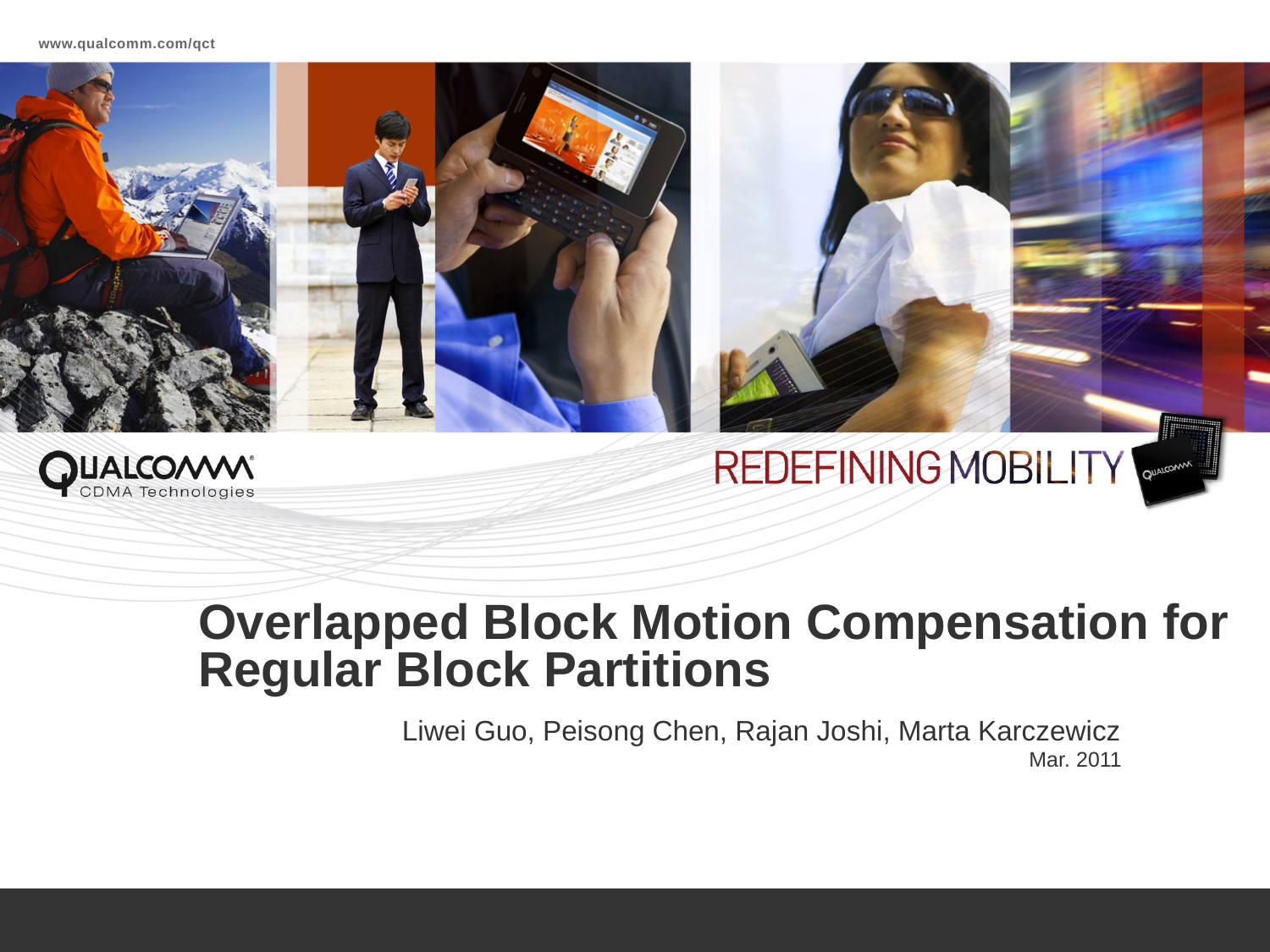

# Overlapped Block Motion Compensation for Regular Block Partitions
Liwei Guo, Peisong Chen, Rajan Joshi, Marta Karczewicz
Mar. 2011